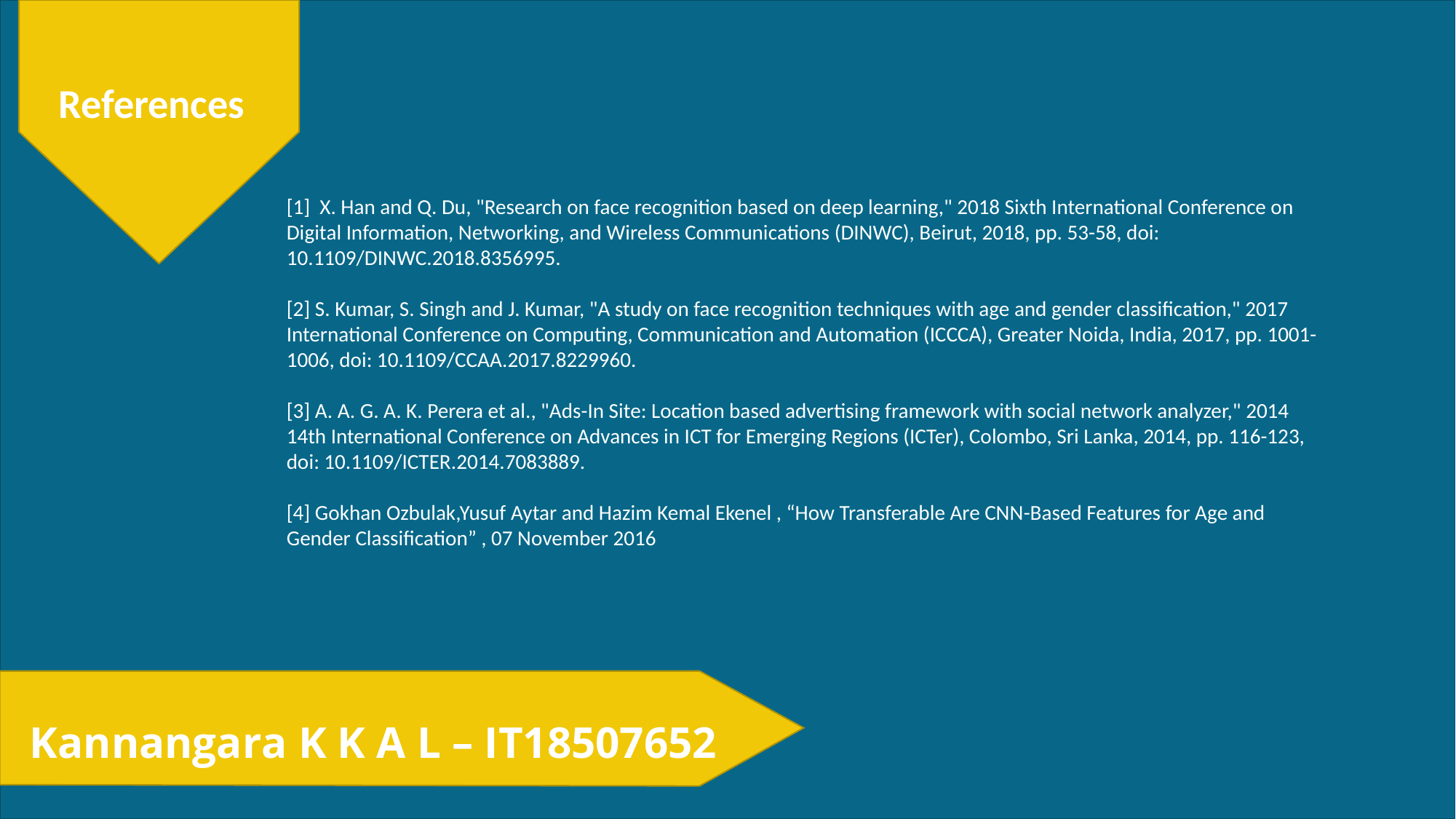

References
[1]  X. Han and Q. Du, "Research on face recognition based on deep learning," 2018 Sixth International Conference on Digital Information, Networking, and Wireless Communications (DINWC), Beirut, 2018, pp. 53-58, doi: 10.1109/DINWC.2018.8356995.

[2] S. Kumar, S. Singh and J. Kumar, "A study on face recognition techniques with age and gender classification," 2017 International Conference on Computing, Communication and Automation (ICCCA), Greater Noida, India, 2017, pp. 1001-1006, doi: 10.1109/CCAA.2017.8229960.

[3] A. A. G. A. K. Perera et al., "Ads-In Site: Location based advertising framework with social network analyzer," 2014 14th International Conference on Advances in ICT for Emerging Regions (ICTer), Colombo, Sri Lanka, 2014, pp. 116-123, doi: 10.1109/ICTER.2014.7083889.

[4] Gokhan Ozbulak,Yusuf Aytar and Hazim Kemal Ekenel , “How Transferable Are CNN-Based Features for Age and Gender Classification” , 07 November 2016

Kannangara K K A L – IT18507652